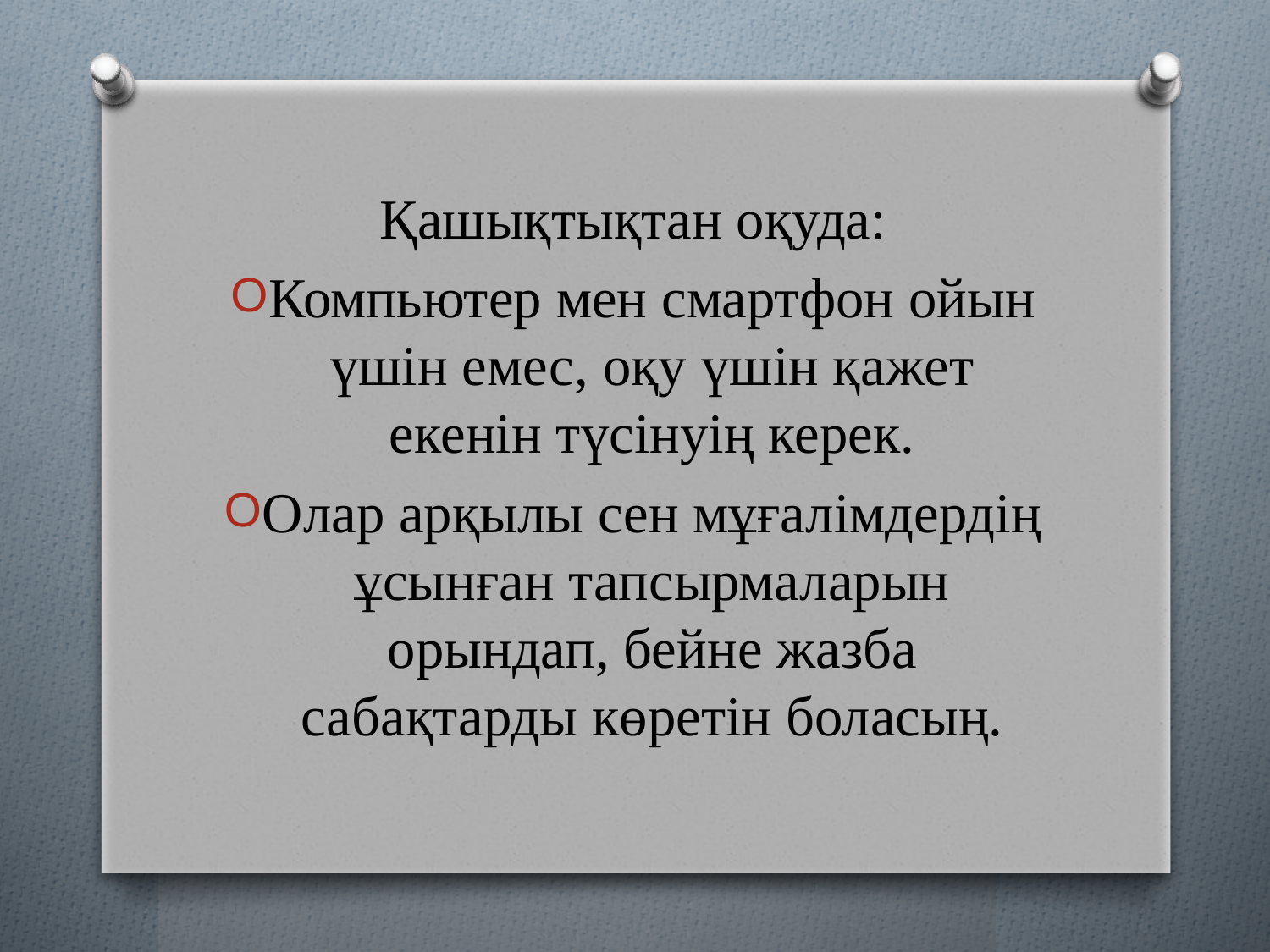

Қашықтықтан оқуда:
Компьютер мен смартфон ойын үшін емес, оқу үшін қажет екенін түсінуің керек.
Олар арқылы сен мұғалімдердің ұсынған тапсырмаларын орындап, бейне жазба сабақтарды көретін боласың.